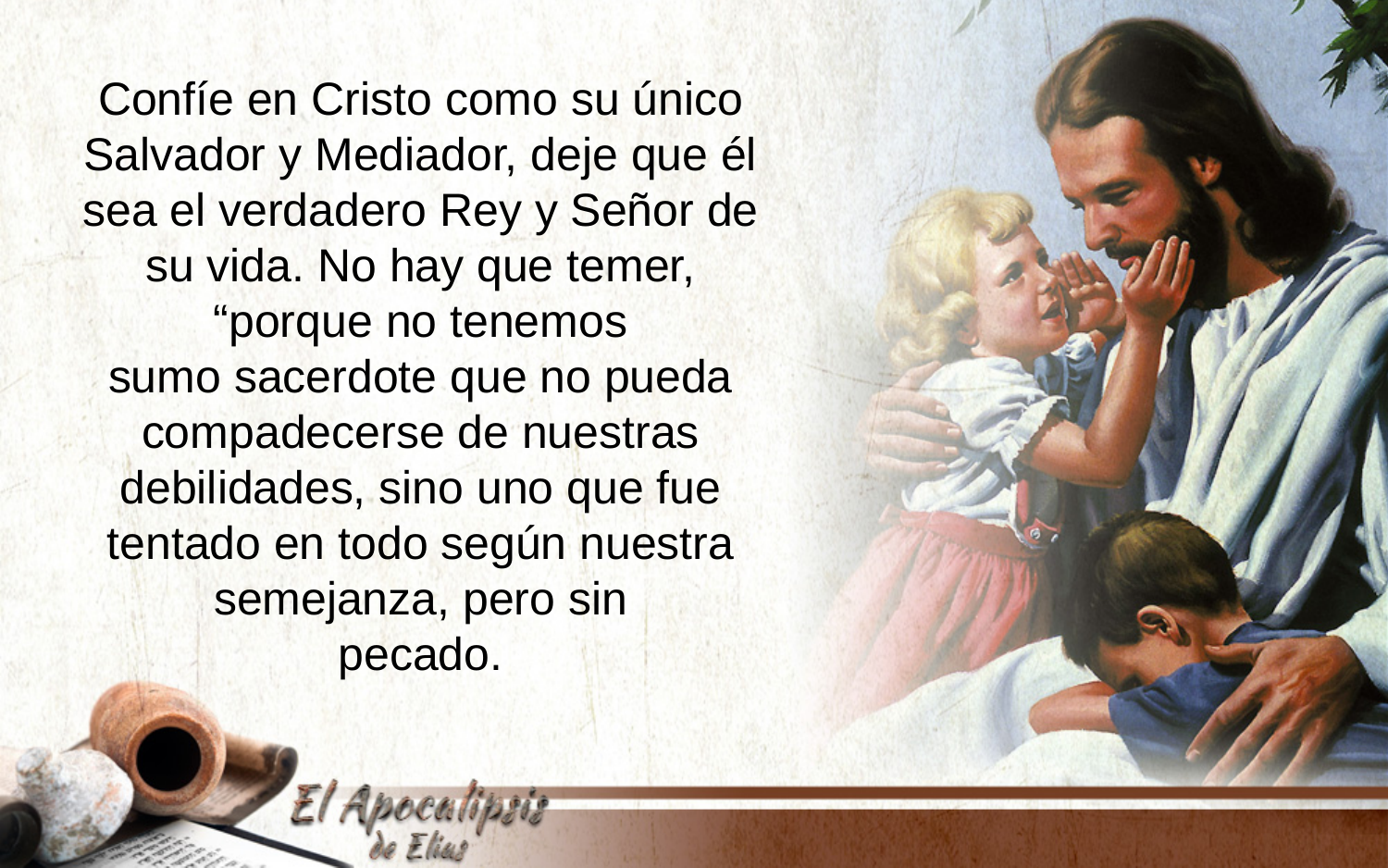

Confíe en Cristo como su único Salvador y Mediador, deje que él sea el verdadero Rey y Señor de su vida. No hay que temer, “porque no tenemos
sumo sacerdote que no pueda compadecerse de nuestras debilidades, sino uno que fue tentado en todo según nuestra semejanza, pero sin
pecado.